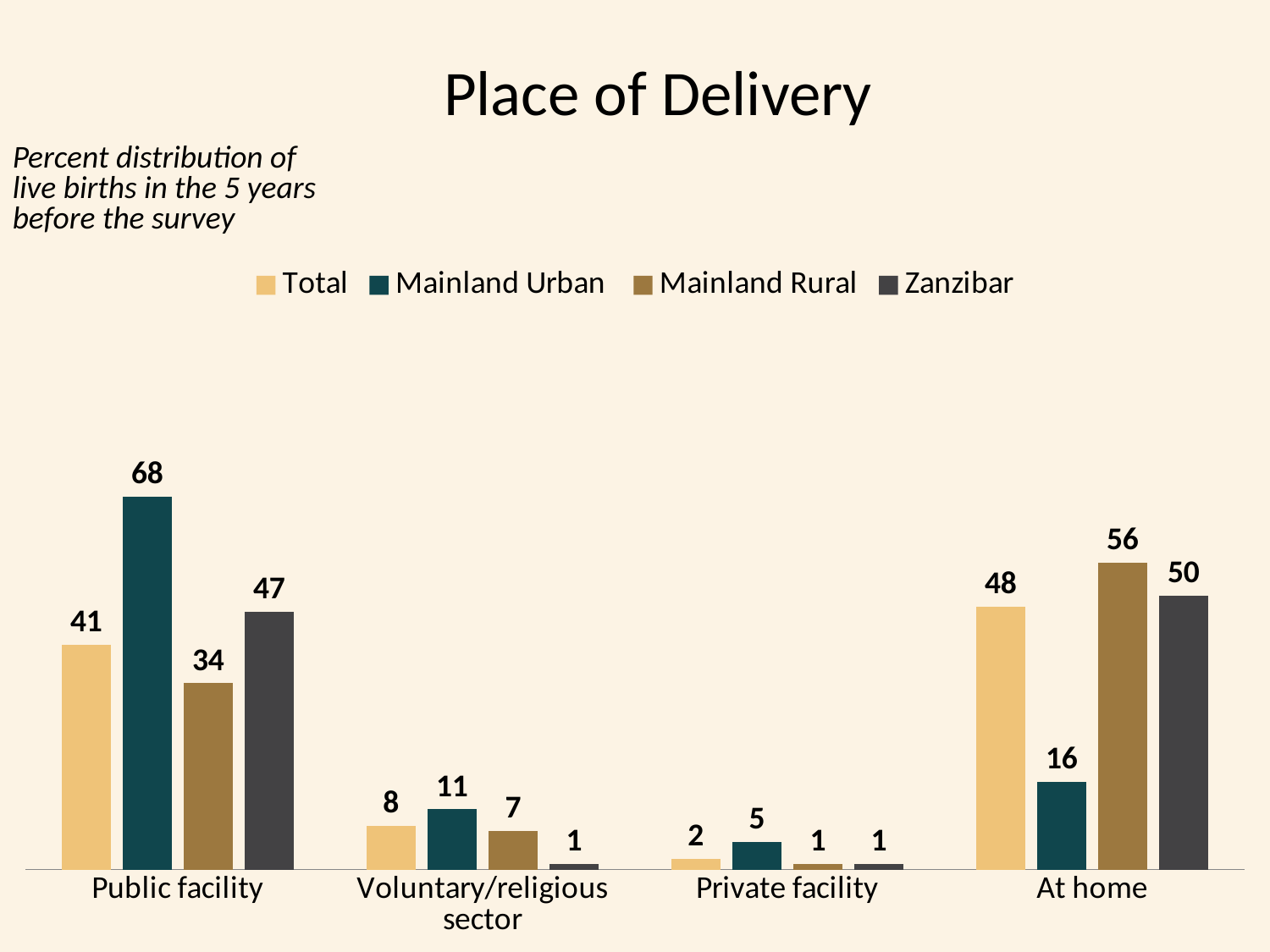

# Place of Delivery
Percent distribution of live births in the 5 years before the survey

### Chart

| Category | Total | Mainland Urban  | Mainland Rural | Zanzibar |
|---|---|---|---|---|
| Public facility | 41.0 | 68.0 | 34.0 | 47.0 |
| Voluntary/religious sector | 8.0 | 11.0 | 7.0 | 1.0 |
| Private facility | 2.0 | 5.0 | 1.0 | 1.0 |
| At home | 48.0 | 16.0 | 56.0 | 50.0 |